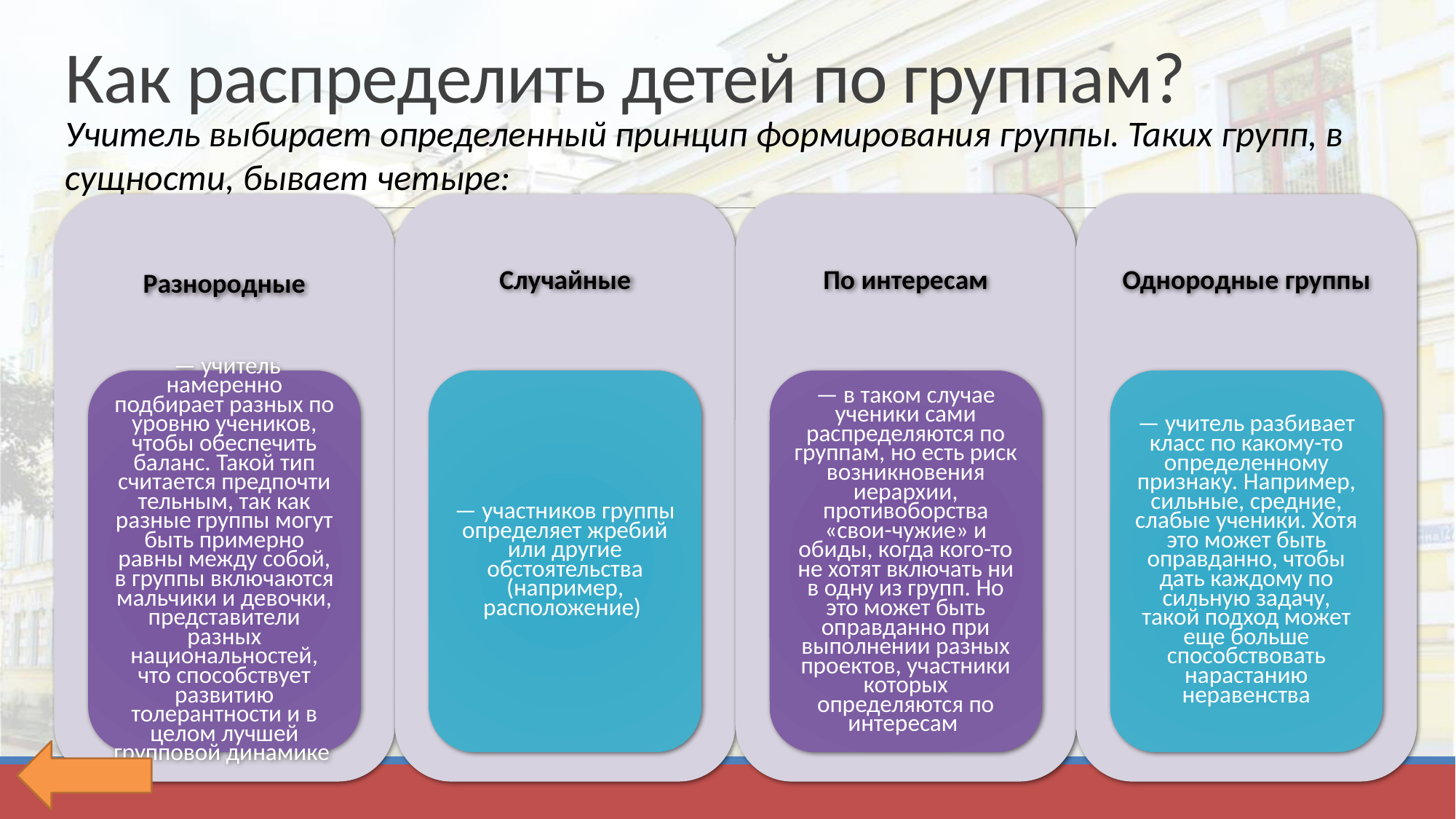

# Как распределить детей по группам?
Учитель выбирает определенный принцип формирования группы. Таких групп, в сущности, бывает четыре:
Разнородные
Случайные
По интересам
Однородные группы
 — учитель намеренно подбирает разных по уровню учеников, чтобы обеспечить баланс. Такой тип считается предпочти­тельным, так как разные группы могут быть примерно равны между собой, в группы включаются мальчики и девочки, представители разных национальностей, что способствует развитию толерантности и в целом лучшей групповой динамике
— участников группы определяет жребий или другие обстоятельства (например, расположение)
— в таком случае ученики сами распределяются по группам, но есть риск возникновения иерархии, противоборства «свои-чужие» и обиды, когда кого-то не хотят включать ни в одну из групп. Но это может быть оправданно при выполнении разных проектов, участники которых определяются по интересам
— учитель разбивает класс по какому-то определенному признаку. Например, сильные, средние, слабые ученики. Хотя это может быть оправданно, чтобы дать каждому по­сильную задачу, такой подход может еще больше способствовать нарастанию неравенства